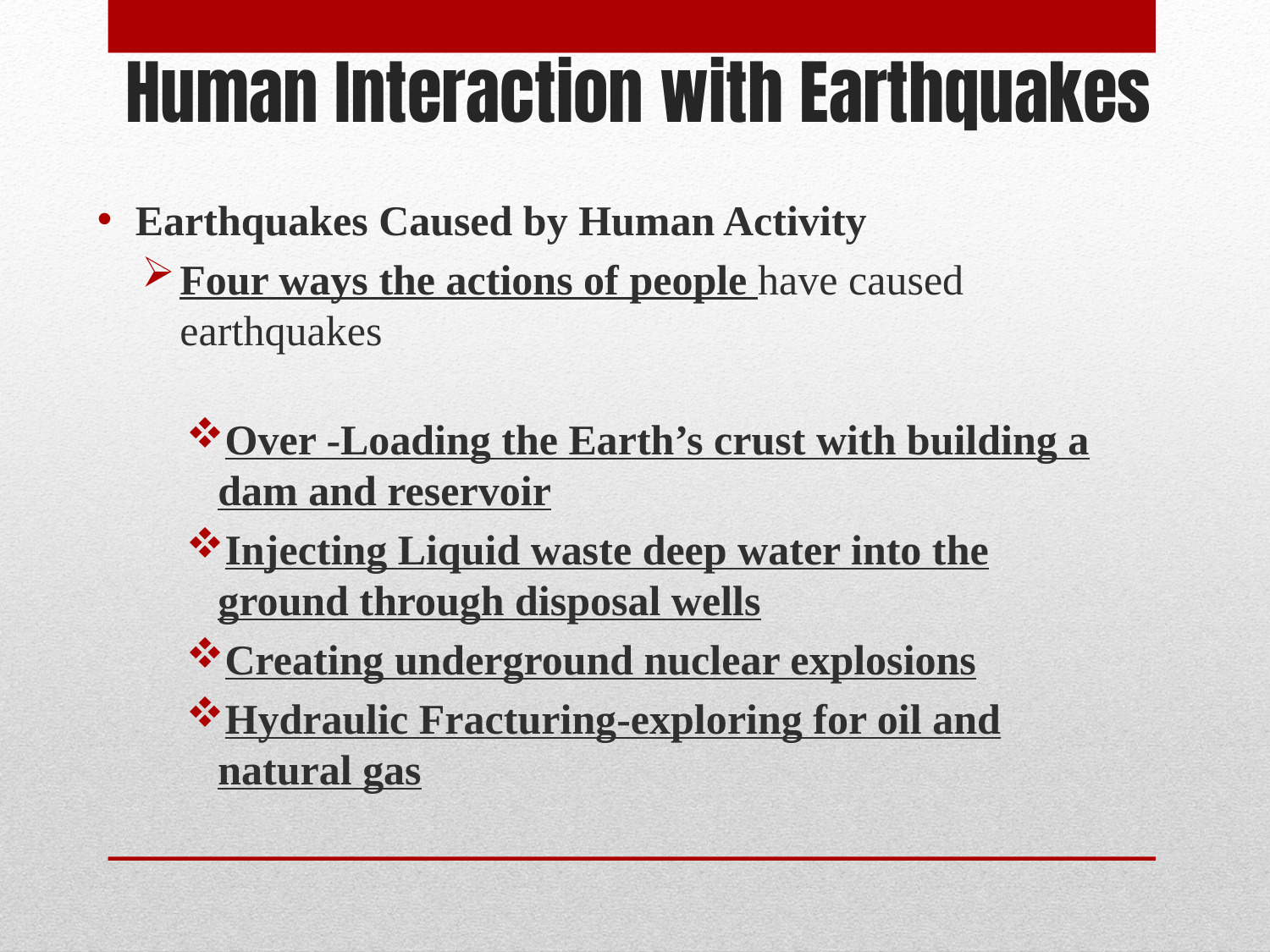

Human Interaction with Earthquakes
Earthquakes Caused by Human Activity
Four ways the actions of people have caused earthquakes

Over -Loading the Earth’s crust with building a dam and reservoir
Injecting Liquid waste deep water into the ground through disposal wells
Creating underground nuclear explosions
Hydraulic Fracturing-exploring for oil and natural gas